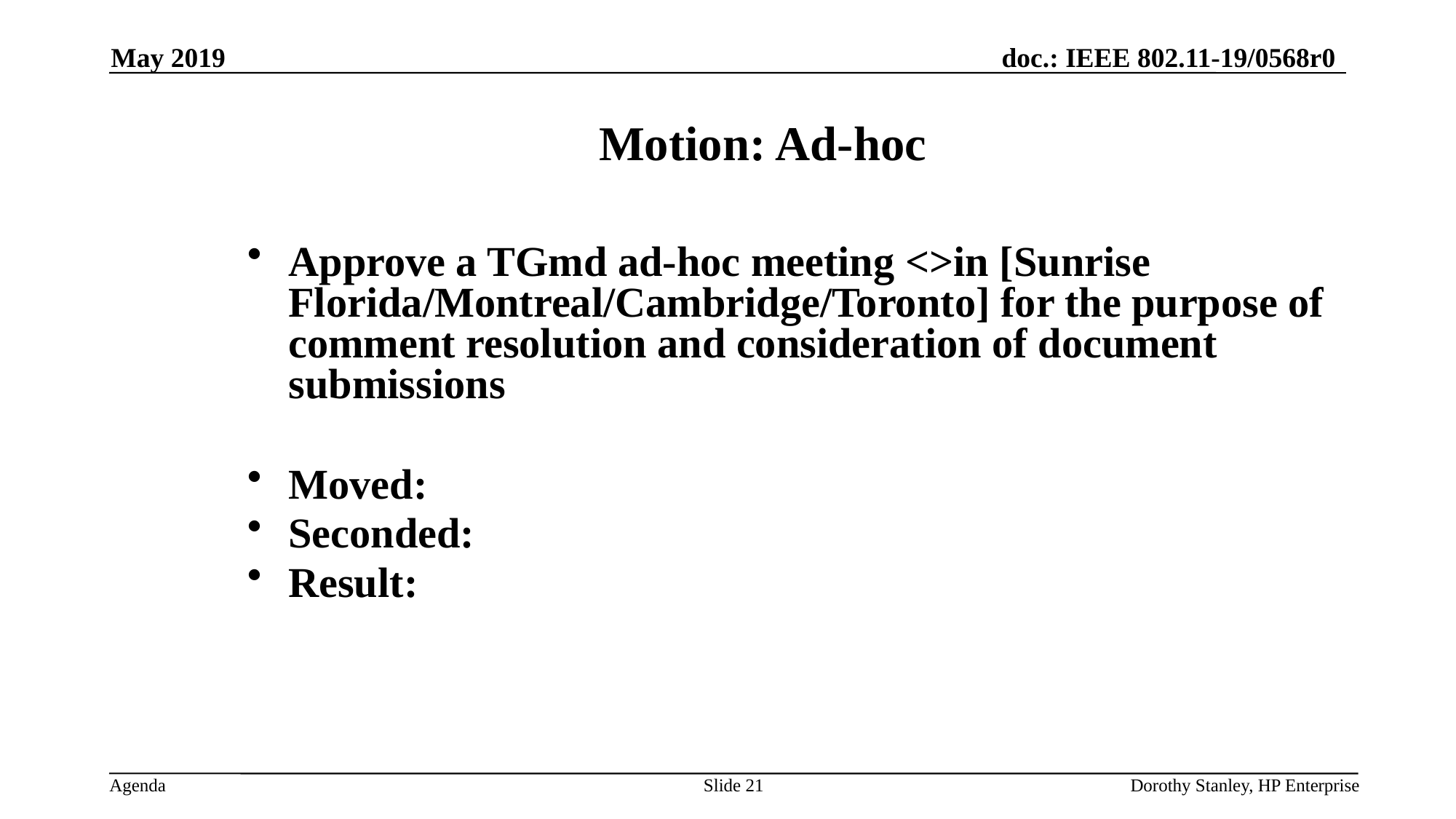

May 2019
Motion: Ad-hoc
Approve a TGmd ad-hoc meeting <>in [Sunrise Florida/Montreal/Cambridge/Toronto] for the purpose of comment resolution and consideration of document submissions
Moved:
Seconded:
Result:

Slide 21
Dorothy Stanley, HP Enterprise